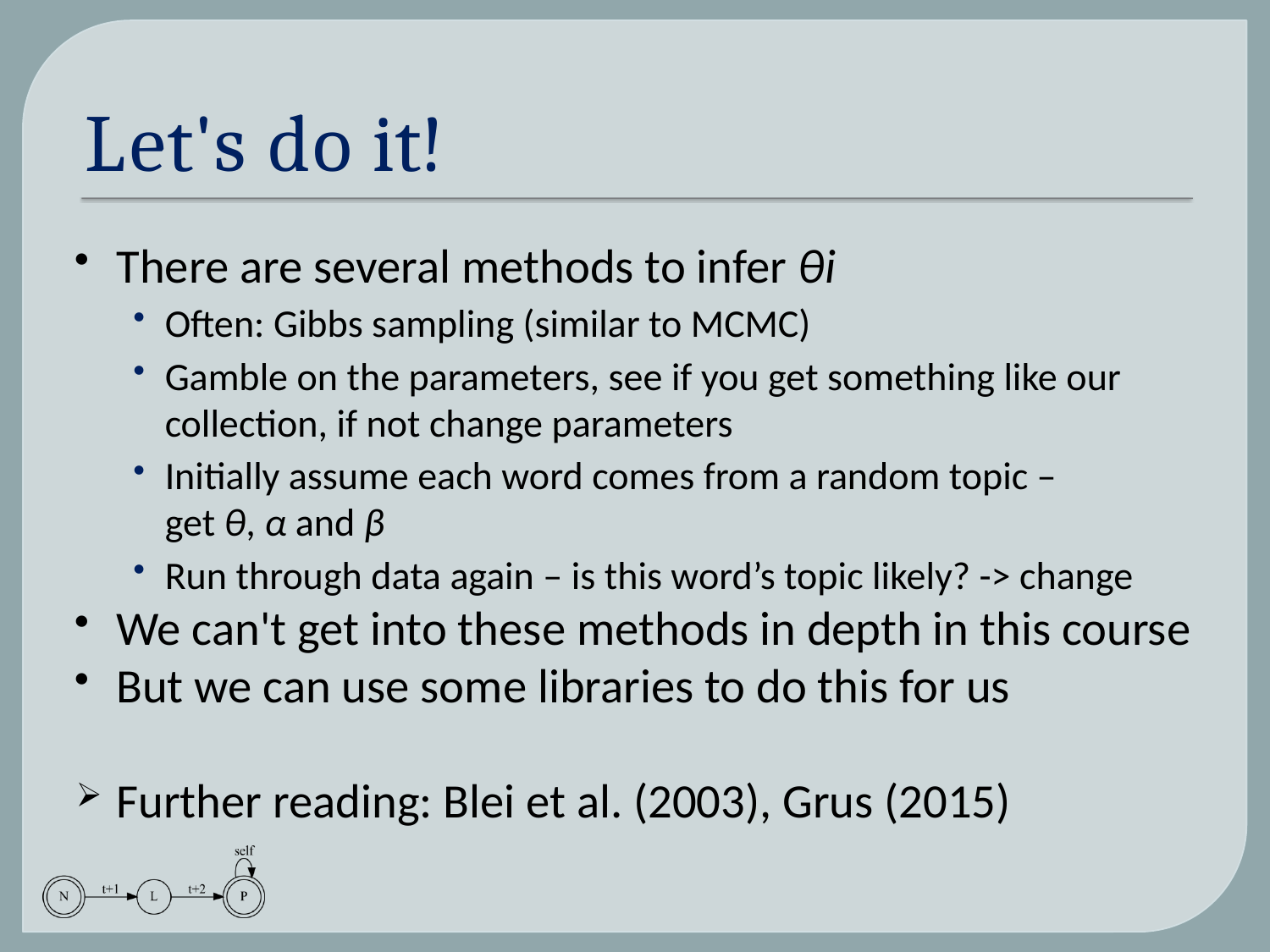

# Let's do it!
There are several methods to infer θi
Often: Gibbs sampling (similar to MCMC)
Gamble on the parameters, see if you get something like our collection, if not change parameters
Initially assume each word comes from a random topic –
get θ, α and β
Run through data again – is this word’s topic likely? -> change
We can't get into these methods in depth in this course
But we can use some libraries to do this for us

Further reading: Blei et al. (2003), Grus (2015)